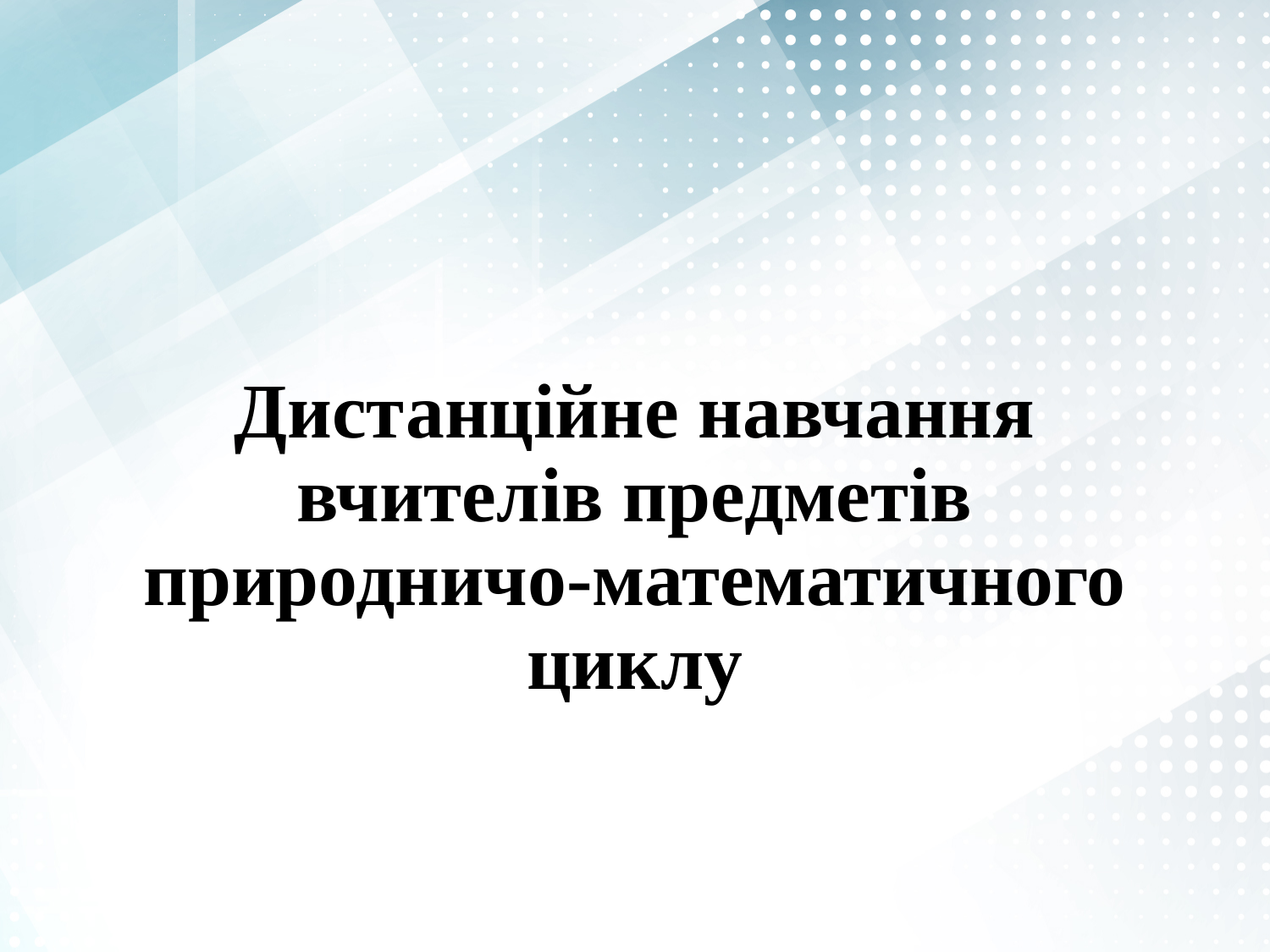

#

Дистанційне навчання вчителів предметів природничо-математичного циклу